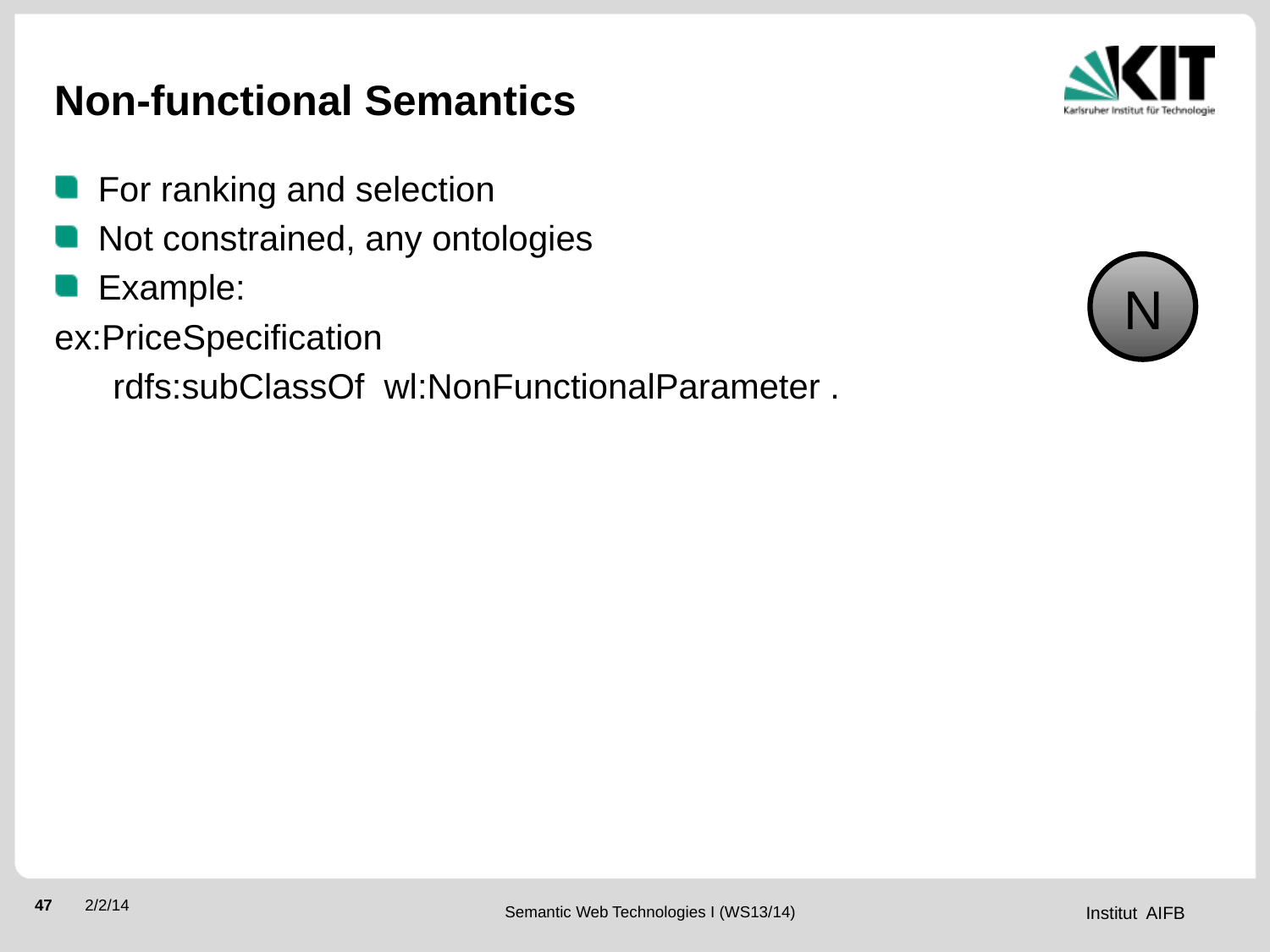

# Non-functional Semantics
For ranking and selection
Not constrained, any ontologies
Example:
ex:PriceSpecification
      rdfs:subClassOf  wl:NonFunctionalParameter .

N